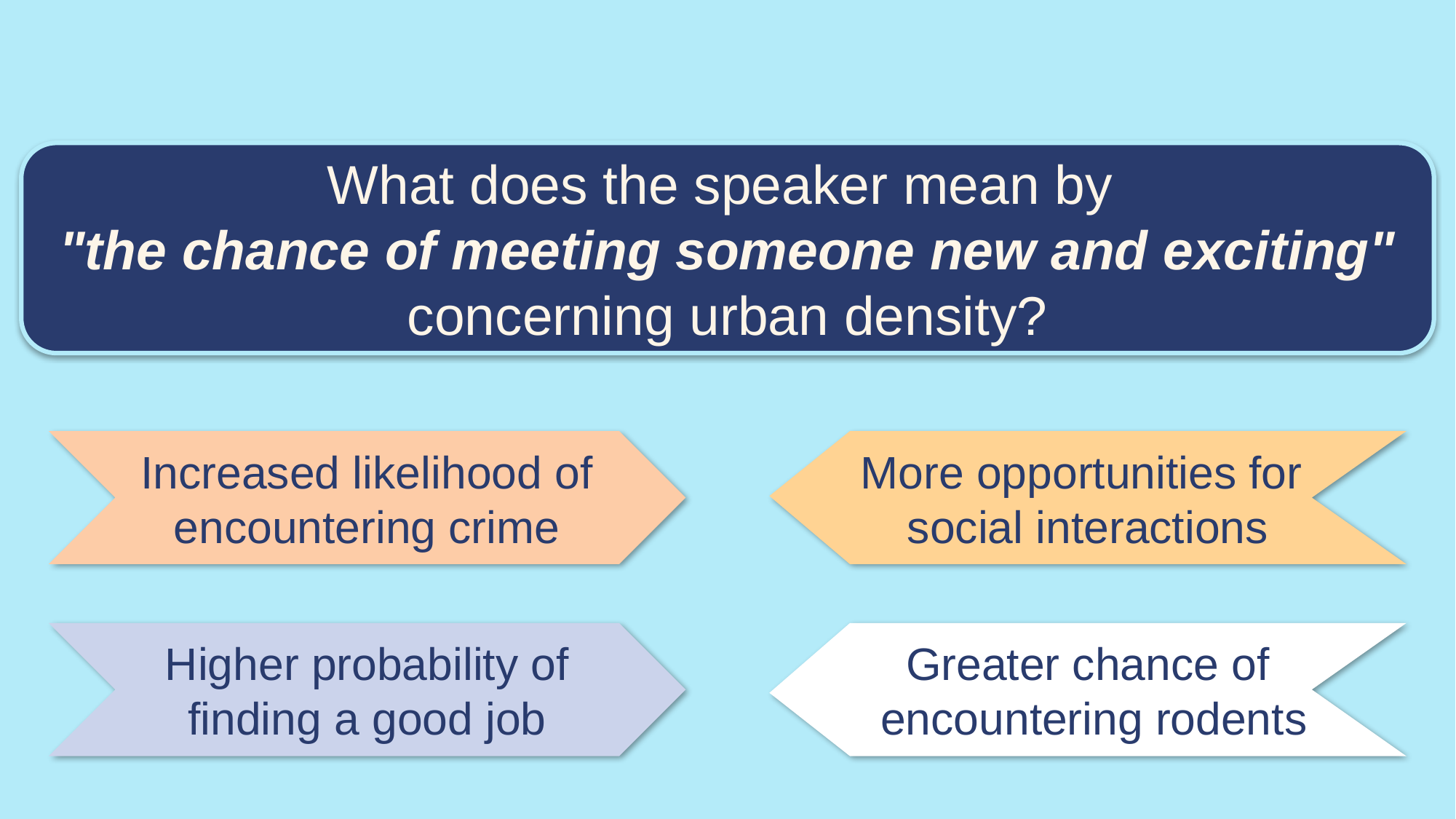

What does the speaker mean by
"the chance of meeting someone new and exciting" concerning urban density?
More opportunities for
social interactions
Increased likelihood of encountering crime
Greater chance of
 encountering rodents
Higher probability of finding a good job